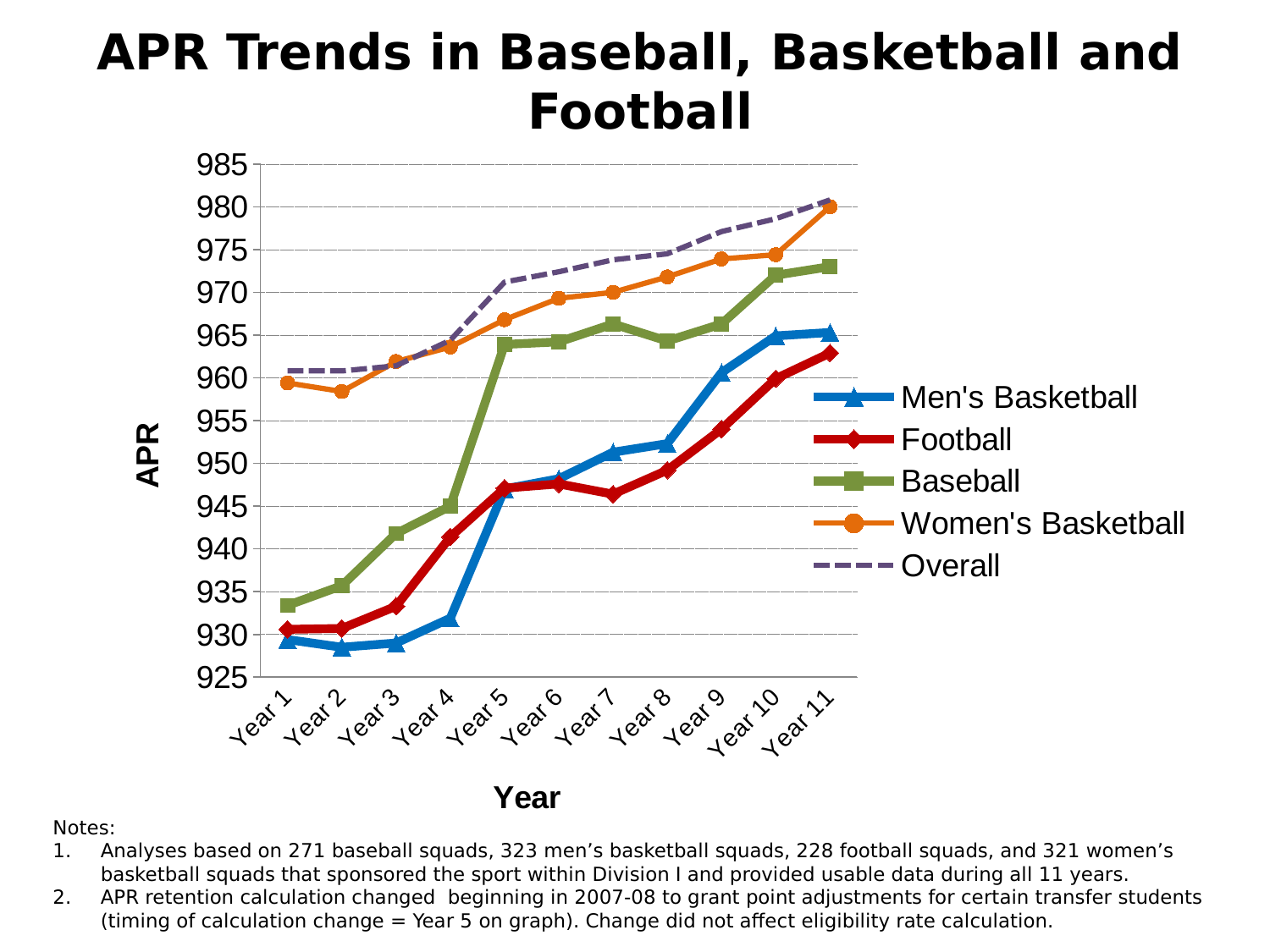

# APR Trends in Baseball, Basketball and Football

### Chart

| Category | Men's Basketball | Football | Baseball | Women's Basketball | Overall |
|---|---|---|---|---|---|
| Year 1 | 929.4 | 930.6 | 933.4 | 959.4 | 960.8 |
| Year 2 | 928.5 | 930.7 | 935.7 | 958.4 | 960.8 |
| Year 3 | 929.0 | 933.3 | 941.8 | 961.9 | 961.4 |
| Year 4 | 931.9 | 941.4 | 945.0 | 963.6 | 964.4 |
| Year 5 | 947.0 | 947.1 | 963.9 | 966.8 | 971.2 |
| Year 6 | 948.2 | 947.6 | 964.2 | 969.3 | 972.4 |
| Year 7 | 951.3 | 946.4 | 966.3 | 970.0 | 973.8 |
| Year 8 | 952.3 | 949.2 | 964.3 | 971.8 | 974.5 |
| Year 9 | 960.6 | 954.0 | 966.3 | 973.9 | 977.1 |
| Year 10 | 964.9 | 959.9 | 972.0 | 974.4 | 978.6 |
| Year 11 | 965.3 | 962.9 | 973.0 | 980.0 | 980.8 |
Notes:
Analyses based on 271 baseball squads, 323 men’s basketball squads, 228 football squads, and 321 women’s basketball squads that sponsored the sport within Division I and provided usable data during all 11 years.
APR retention calculation changed  beginning in 2007-08 to grant point adjustments for certain transfer students (timing of calculation change = Year 5 on graph). Change did not affect eligibility rate calculation.